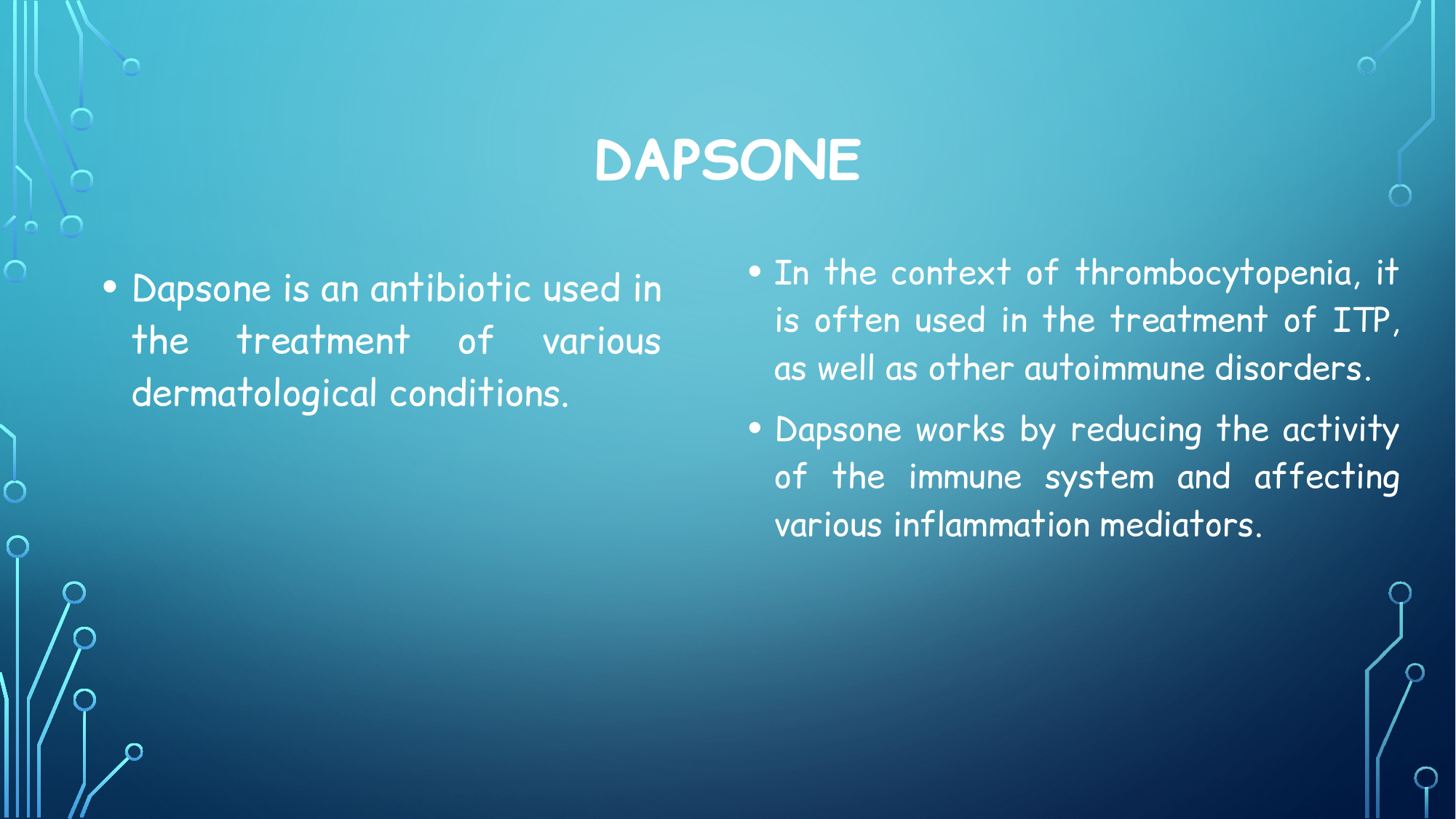

# Dapsone
In the context of thrombocytopenia, it is often used in the treatment of ITP, as well as other autoimmune disorders.
Dapsone works by reducing the activity of the immune system and affecting various inflammation mediators.
Dapsone is an antibiotic used in the treatment of various dermatological conditions.